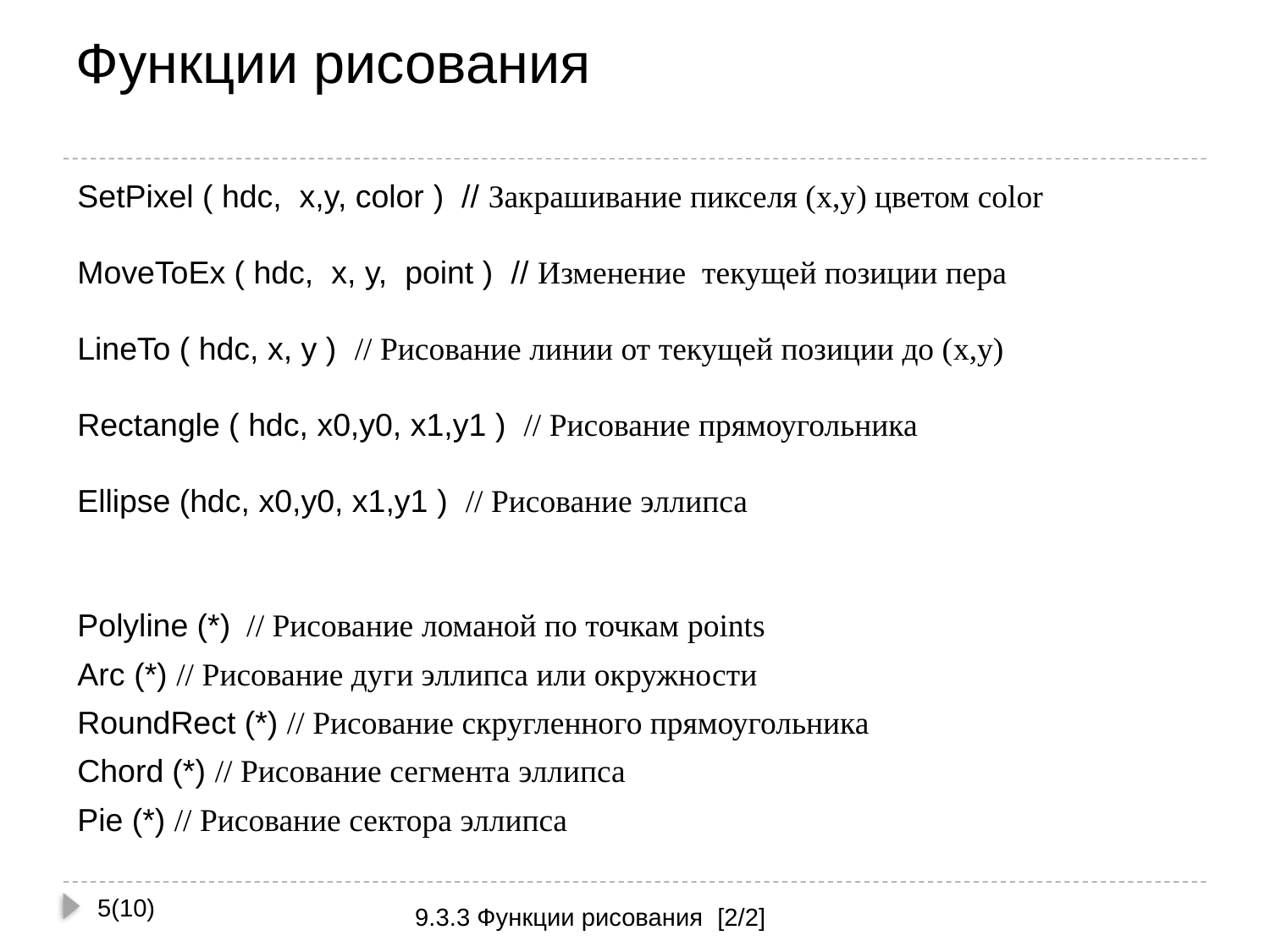

# Функции рисования
SetPixel ( hdc,  x,y, color )  // Закрашивание пикселя (x,y) цветом color

MoveToEx ( hdc,  x, y,  point )  // Изменение  текущей позиции пера

LineTo ( hdc, x, y )  // Рисование линии от текущей позиции до (x,y)

Rectangle ( hdc, x0,y0, x1,y1 )  // Рисование прямоугольника

Ellipse (hdc, x0,y0, x1,y1 )  // Рисование эллипса

Polyline (*)  // Рисование ломаной по точкам points
Arc (*) // Рисование дуги эллипса или окружности
RoundRect (*) // Рисование скругленного прямоугольника
Chord (*) // Рисование сегмента эллипса
Pie (*) // Рисование сектора эллипса
5(10)
9.3.3 Функции рисования  [2/2]